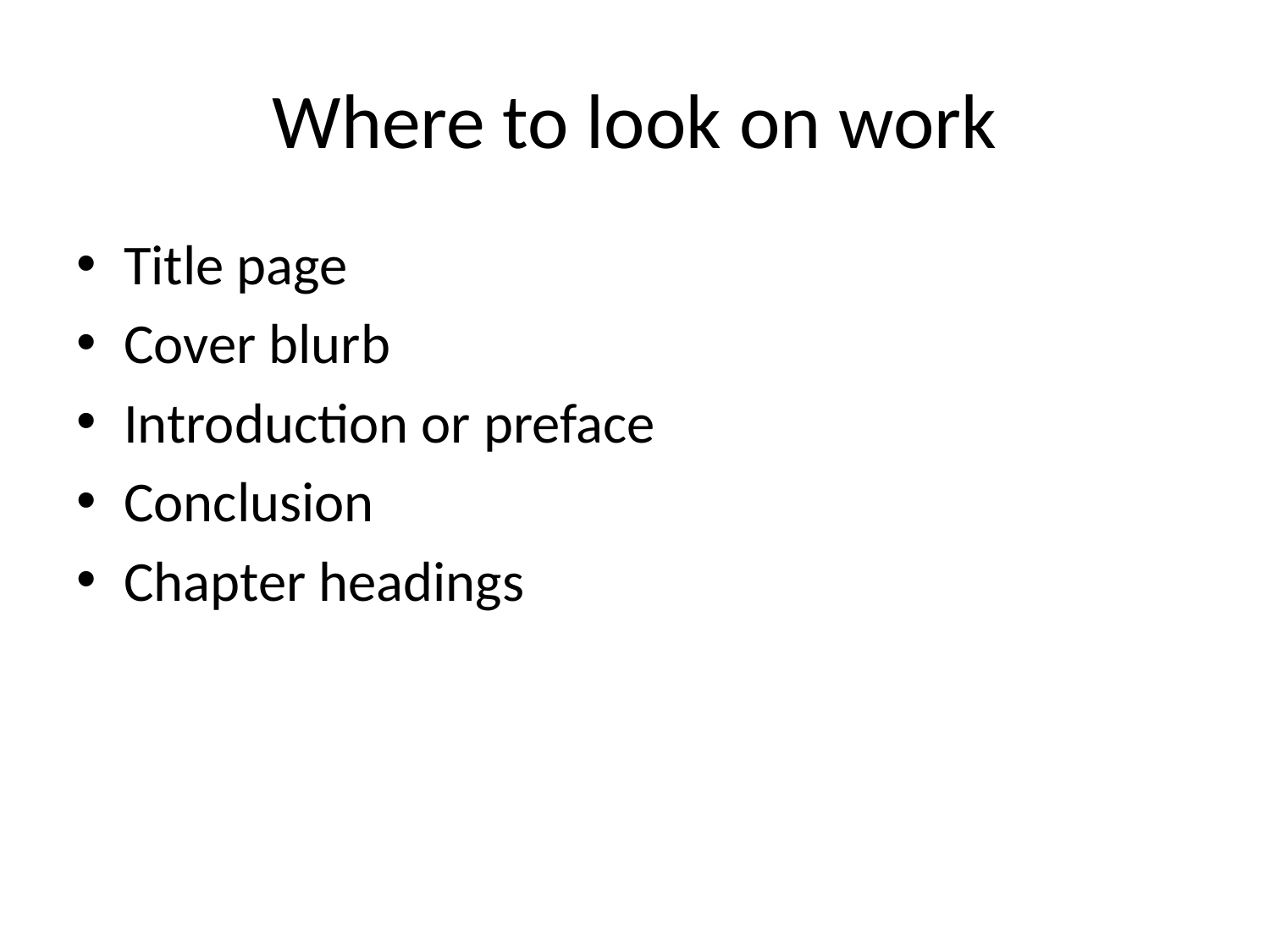

# Where to look on work
Title page
Cover blurb
Introduction or preface
Conclusion
Chapter headings